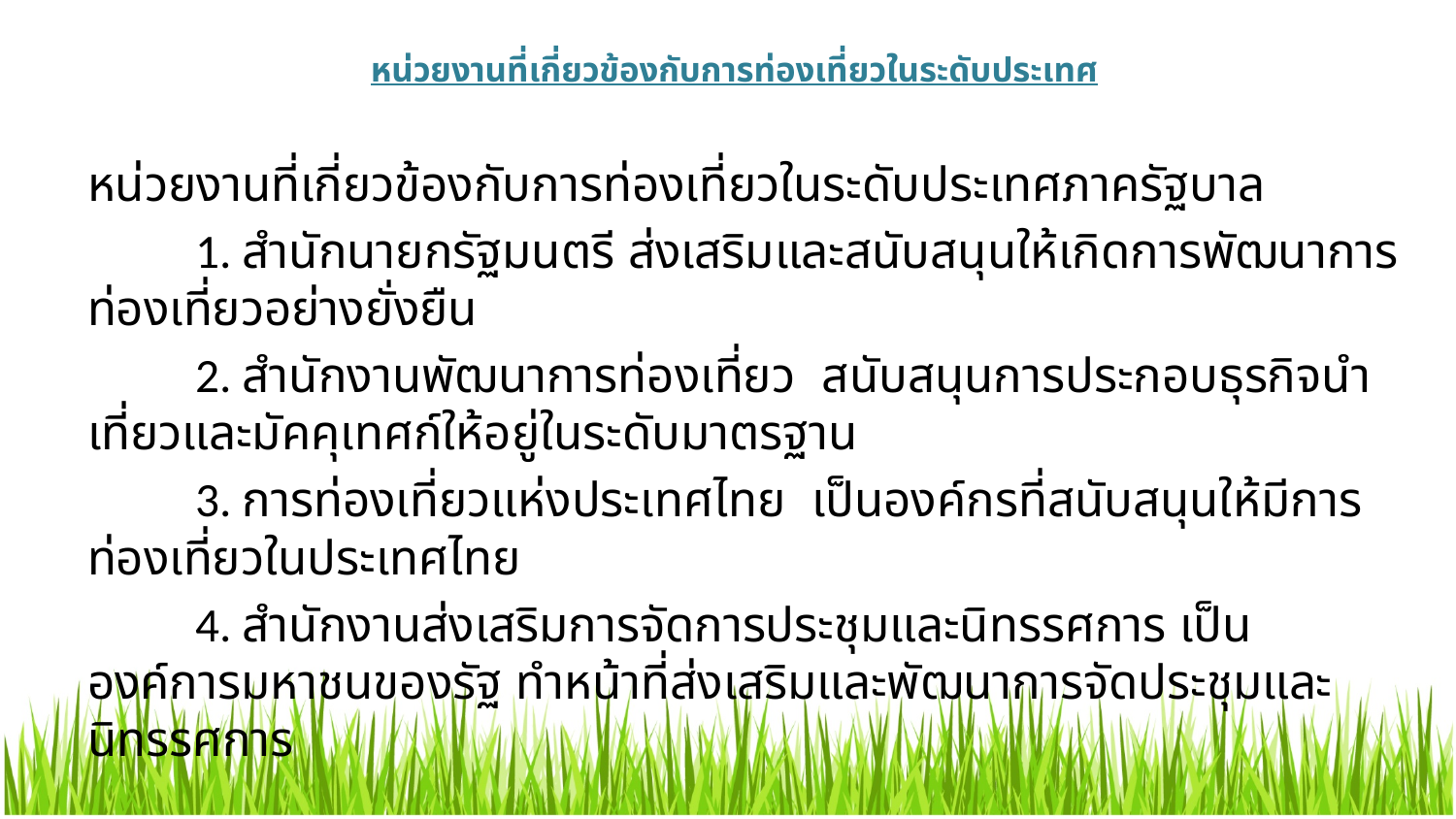

# หน่วยงานที่เกี่ยวข้องกับการท่องเที่ยวในระดับประเทศ
หน่วยงานที่เกี่ยวข้องกับการท่องเที่ยวในระดับประเทศภาครัฐบาล
	1. สำนักนายกรัฐมนตรี ส่งเสริมและสนับสนุนให้เกิดการพัฒนาการท่องเที่ยวอย่างยั่งยืน
	2. สำนักงานพัฒนาการท่องเที่ยว  สนับสนุนการประกอบธุรกิจนำเที่ยวและมัคคุเทศก์ให้อยู่ในระดับมาตรฐาน
	3. การท่องเที่ยวแห่งประเทศไทย  เป็นองค์กรที่สนับสนุนให้มีการท่องเที่ยวในประเทศไทย
	4. สำนักงานส่งเสริมการจัดการประชุมและนิทรรศการ เป็นองค์การมหาชนของรัฐ ทำหน้าที่ส่งเสริมและพัฒนาการจัดประชุมและนิทรรศการ